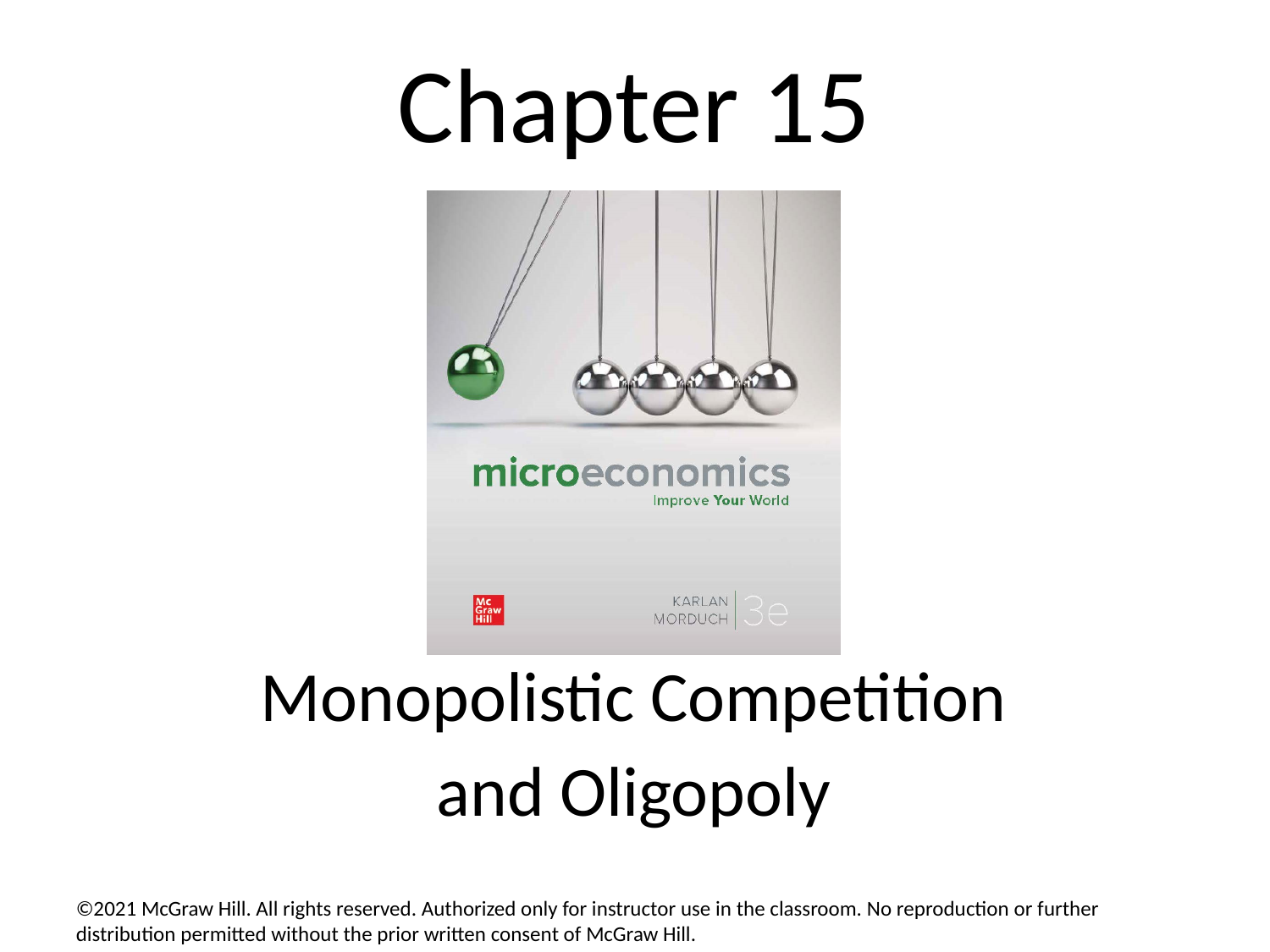

# Chapter 15
Monopolistic Competition
and Oligopoly